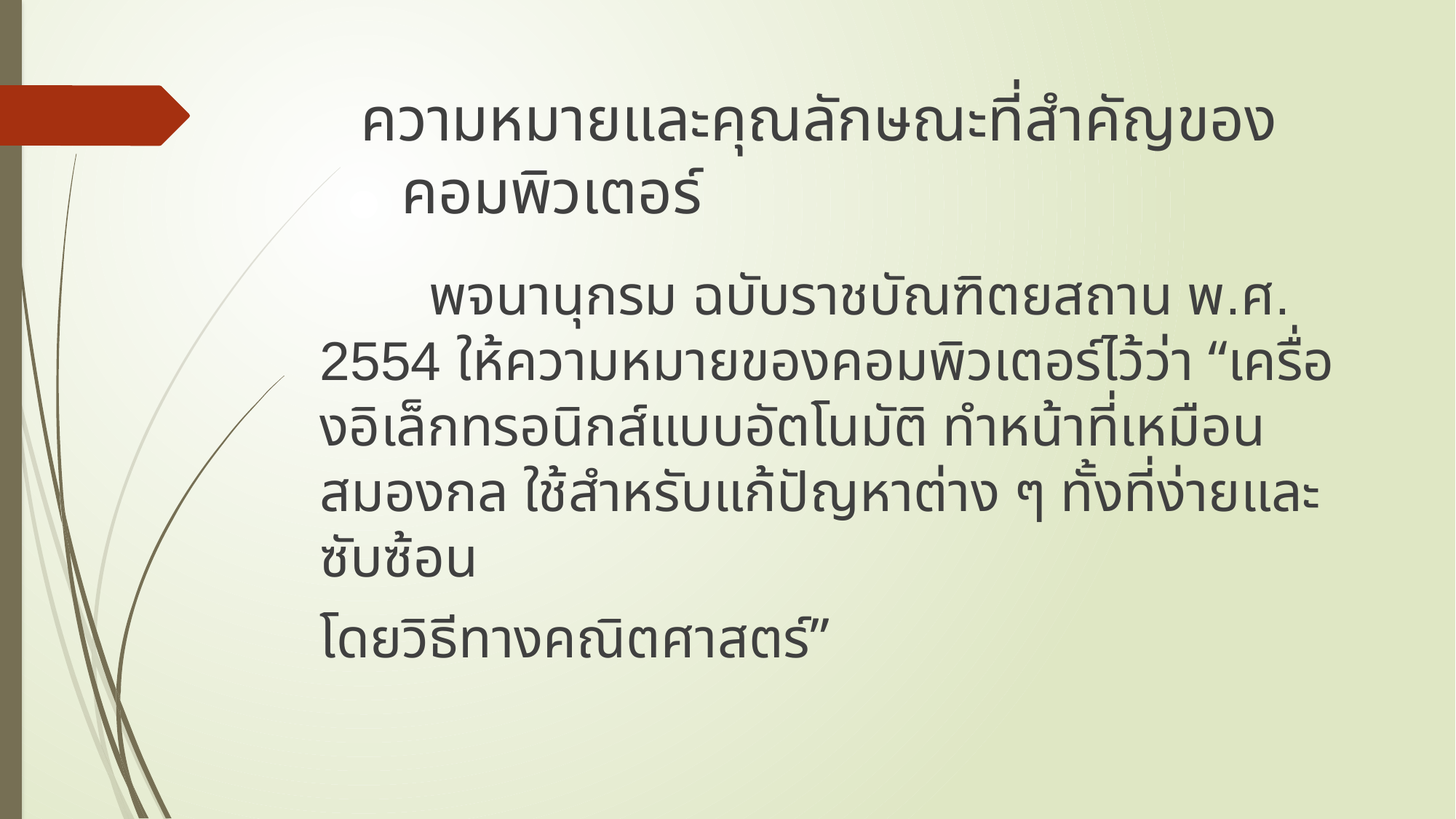

# ความหมายและคุณลักษณะที่สำคัญของคอมพิวเตอร์
	พจนานุกรม ฉบับราชบัณฑิตยสถาน พ.ศ. 2554 ให้ความหมายของคอมพิวเตอร์ไว้ว่า “เครื่องอิเล็กทรอนิกส์แบบอัตโนมัติ ทำหน้าที่เหมือนสมองกล ใช้สำหรับแก้ปัญหาต่าง ๆ ทั้งที่ง่ายและซับซ้อน
โดยวิธีทางคณิตศาสตร์”